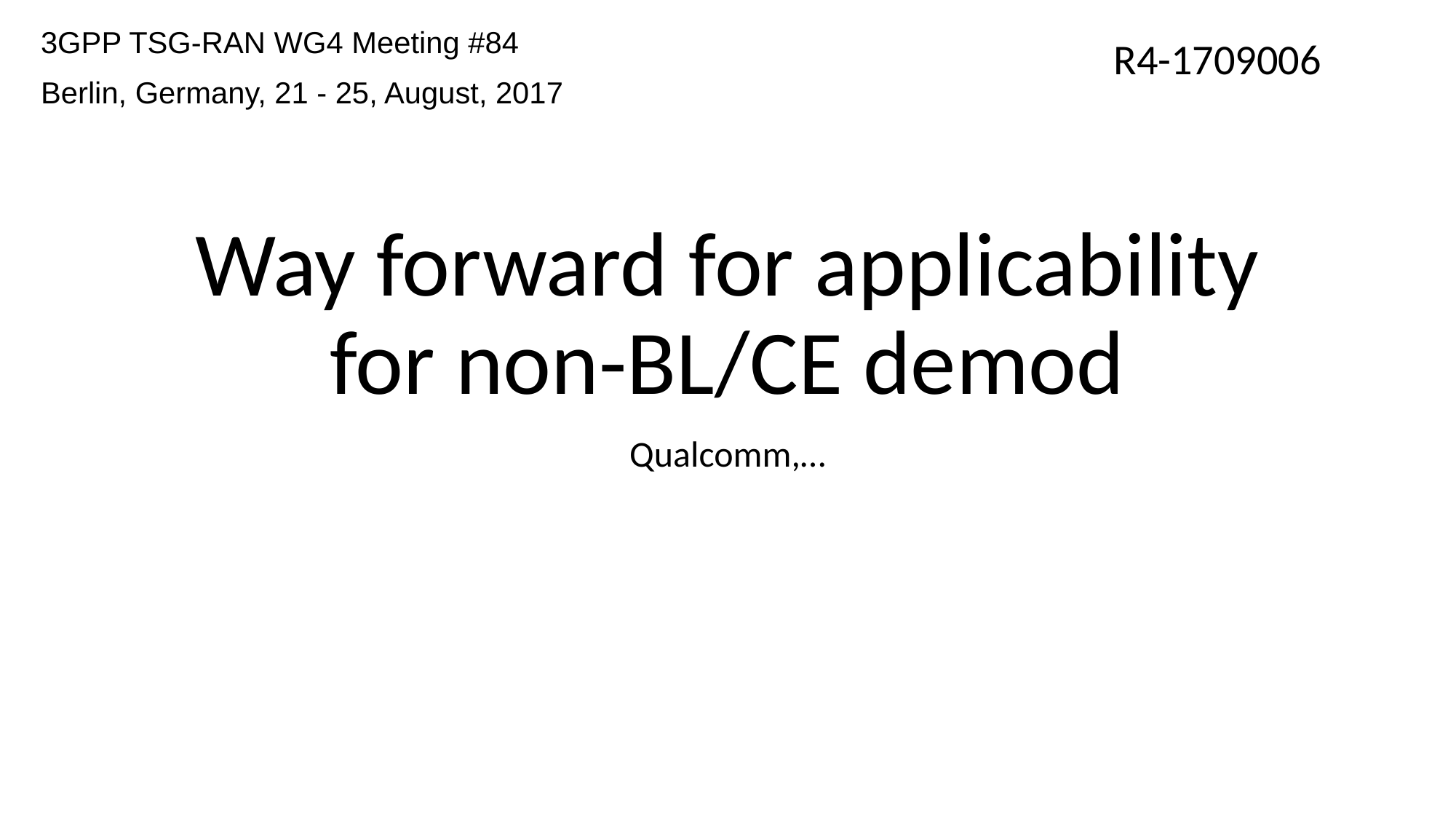

3GPP TSG-RAN WG4 Meeting #84
Berlin, Germany, 21 - 25, August, 2017
R4-1709006
# Way forward for applicability for non-BL/CE demod
Qualcomm,…